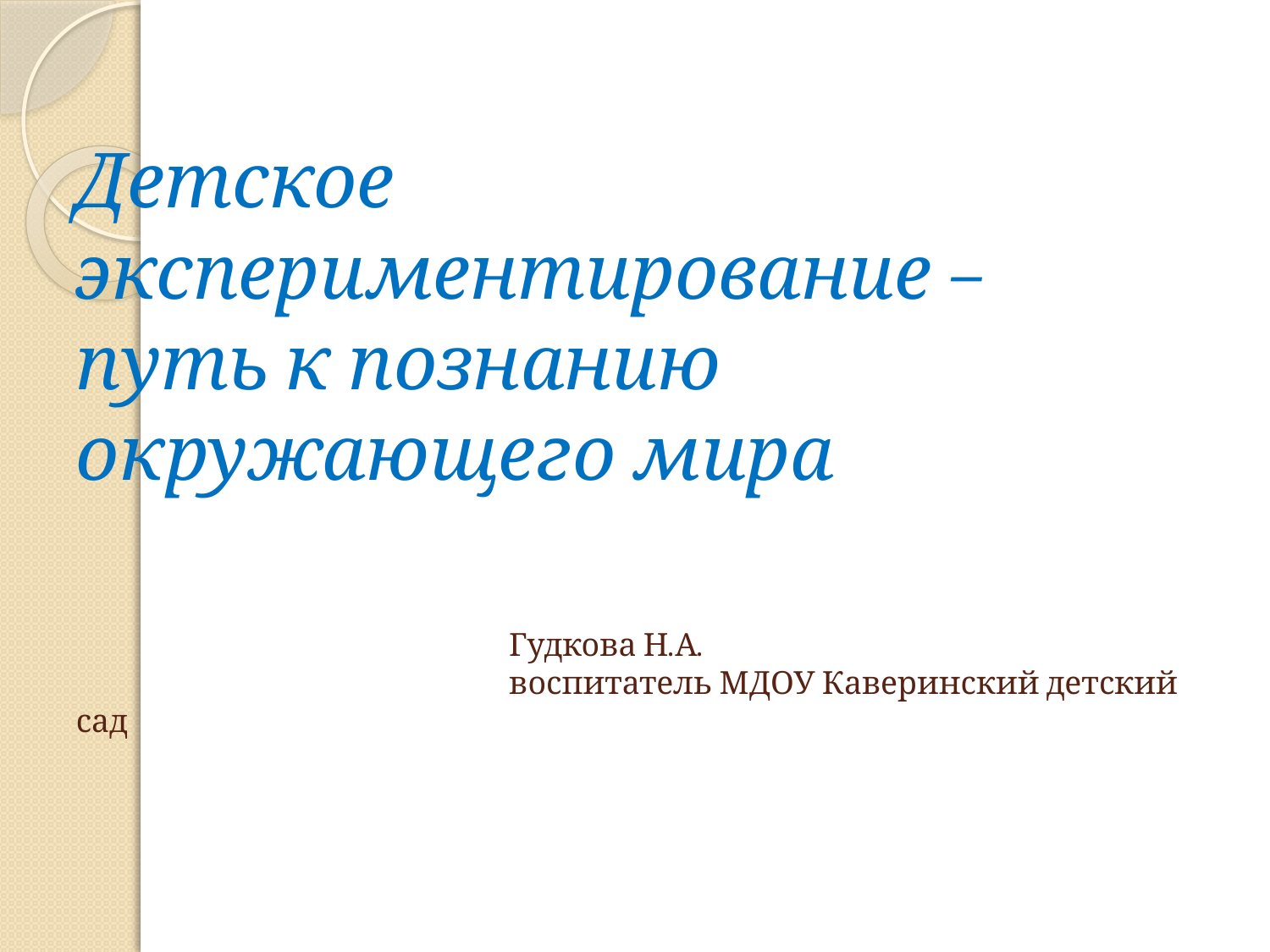

# Детское экспериментирование – путь к познанию окружающего мира Гудкова Н.А. воспитатель МДОУ Каверинский детский сад